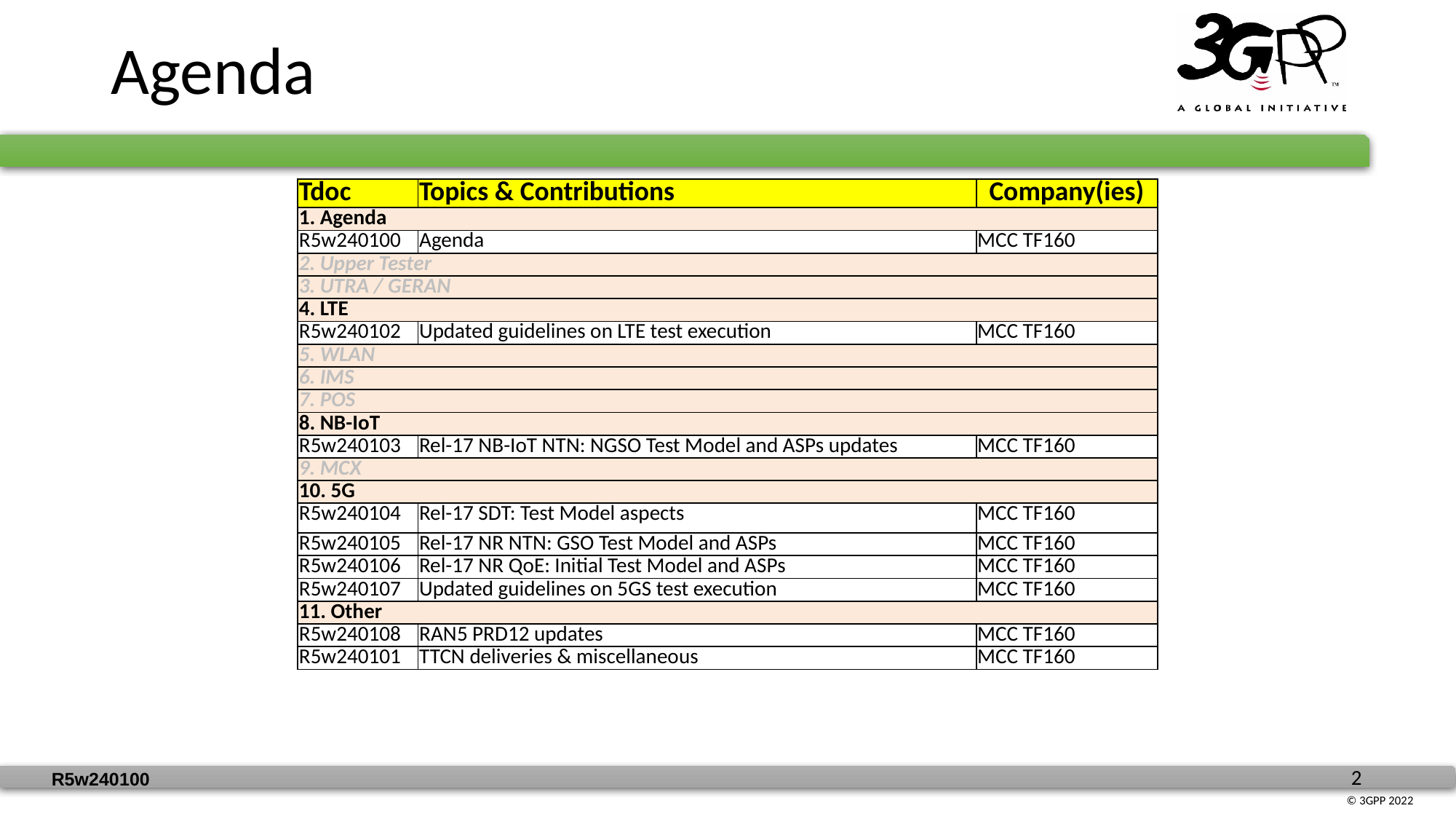

# Agenda
| Tdoc | Topics & Contributions | Company(ies) |
| --- | --- | --- |
| 1. Agenda |  |  |
| R5w240100 | Agenda | MCC TF160 |
| 2. Upper Tester |  |  |
| 3. UTRA / GERAN |  |  |
| 4. LTE |  |  |
| R5w240102 | Updated guidelines on LTE test execution | MCC TF160 |
| 5. WLAN |  |  |
| 6. IMS |  |  |
| 7. POS |  |  |
| 8. NB-IoT |  |  |
| R5w240103 | Rel-17 NB-IoT NTN: NGSO Test Model and ASPs updates | MCC TF160 |
| 9. MCX |  |  |
| 10. 5G |  |  |
| R5w240104 | Rel-17 SDT: Test Model aspects | MCC TF160 |
| R5w240105 | Rel-17 NR NTN: GSO Test Model and ASPs | MCC TF160 |
| R5w240106 | Rel-17 NR QoE: Initial Test Model and ASPs | MCC TF160 |
| R5w240107 | Updated guidelines on 5GS test execution | MCC TF160 |
| 11. Other |  |  |
| R5w240108 | RAN5 PRD12 updates | MCC TF160 |
| R5w240101 | TTCN deliveries & miscellaneous | MCC TF160 |